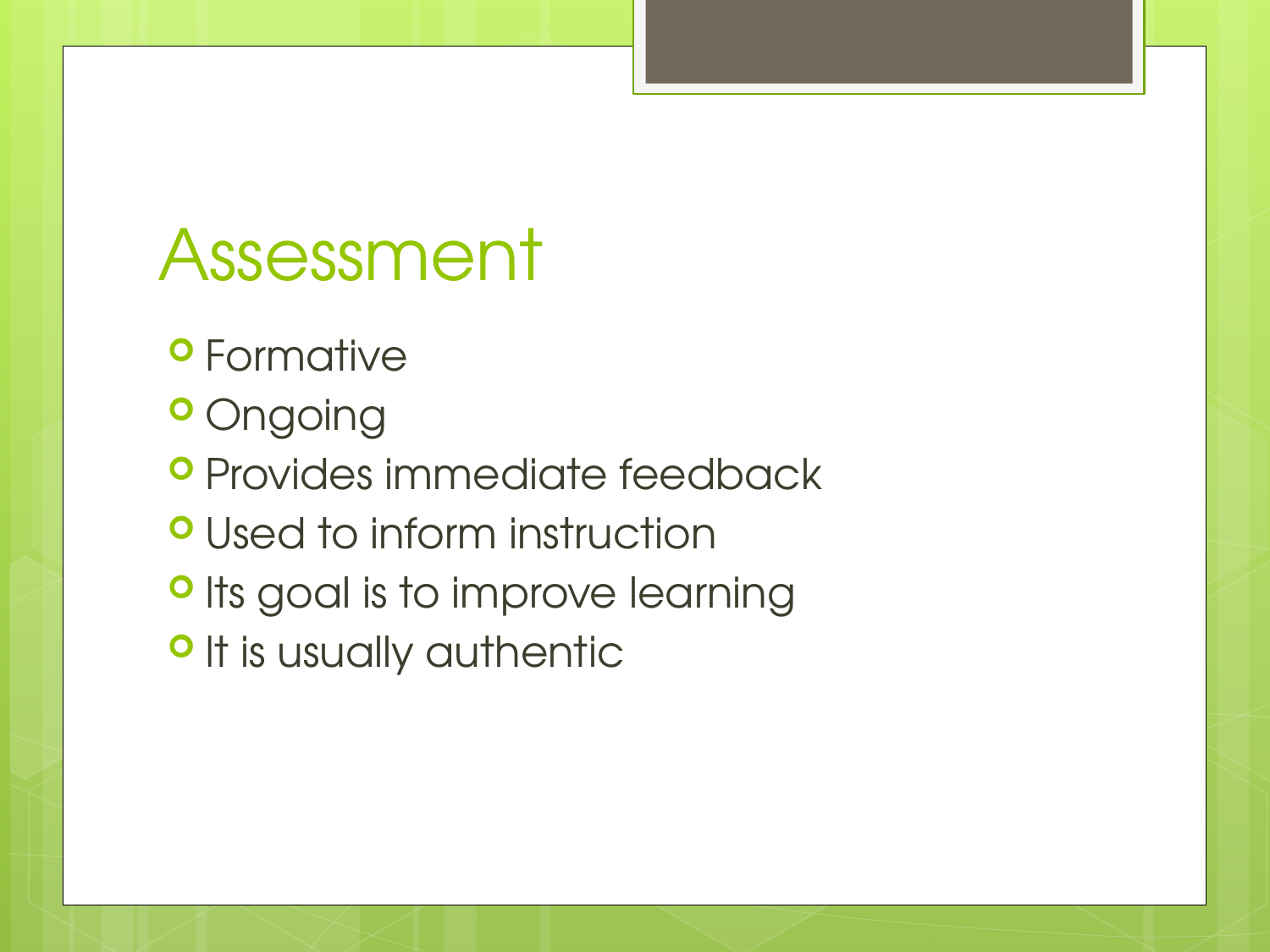

# Assessment
Formative
Ongoing
Provides immediate feedback
Used to inform instruction
Its goal is to improve learning
It is usually authentic